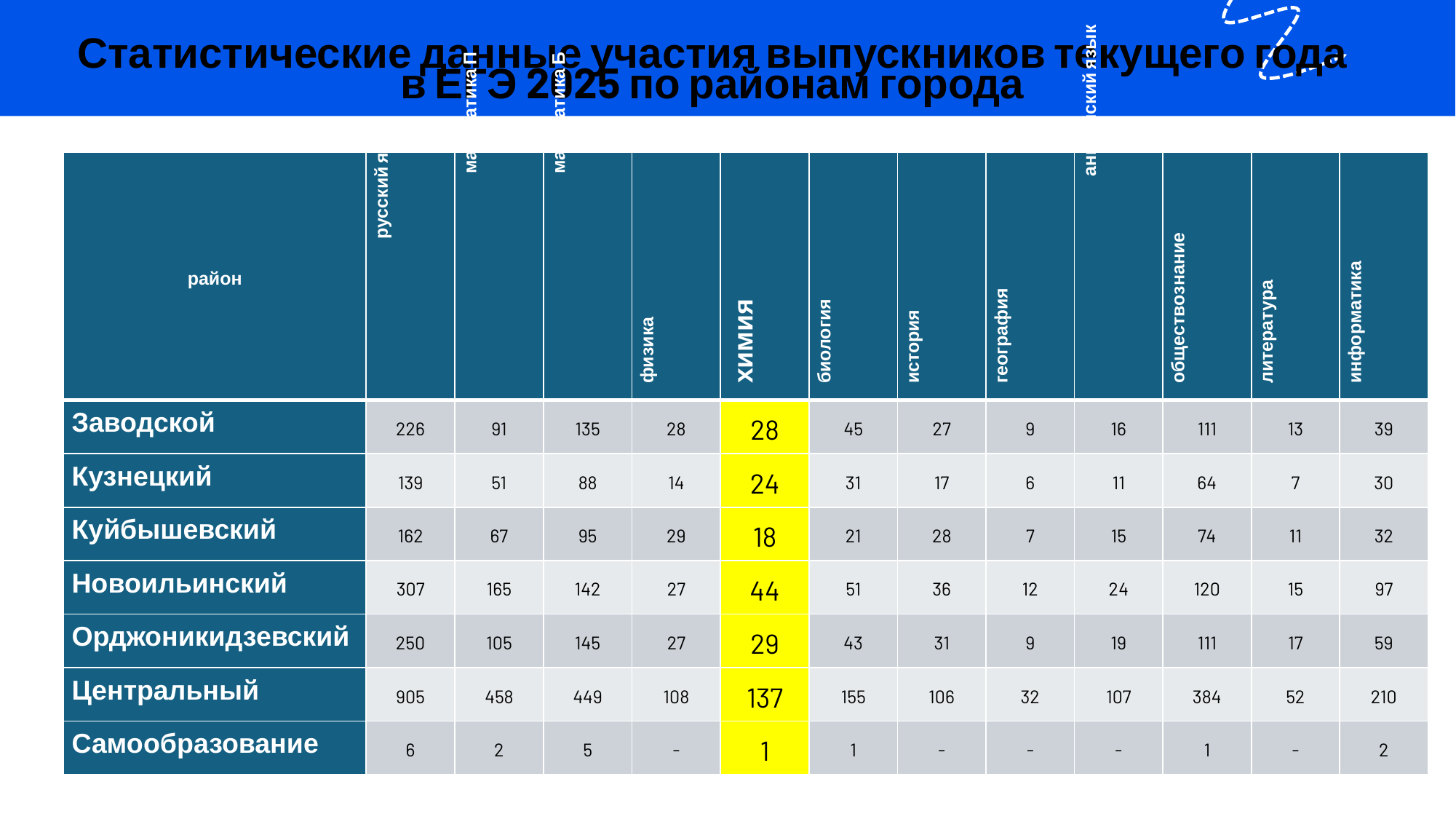

Статистические данные участия выпускников текущего года в ЕГЭ 2025 по районам города

| район | русский язык | математика П | математика Б | физика | химия | биология | история | география | английский язык | обществознание | литература | информатика |
| --- | --- | --- | --- | --- | --- | --- | --- | --- | --- | --- | --- | --- |
| Заводской | 226 | 91 | 135 | 28 | 28 | 45 | 27 | 9 | 16 | 111 | 13 | 39 |
| Кузнецкий | 139 | 51 | 88 | 14 | 24 | 31 | 17 | 6 | 11 | 64 | 7 | 30 |
| Куйбышевский | 162 | 67 | 95 | 29 | 18 | 21 | 28 | 7 | 15 | 74 | 11 | 32 |
| Новоильинский | 307 | 165 | 142 | 27 | 44 | 51 | 36 | 12 | 24 | 120 | 15 | 97 |
| Орджоникидзевский | 250 | 105 | 145 | 27 | 29 | 43 | 31 | 9 | 19 | 111 | 17 | 59 |
| Центральный | 905 | 458 | 449 | 108 | 137 | 155 | 106 | 32 | 107 | 384 | 52 | 210 |
| Самообразование | 6 | 2 | 5 | - | 1 | 1 | - | - | - | 1 | - | 2 |